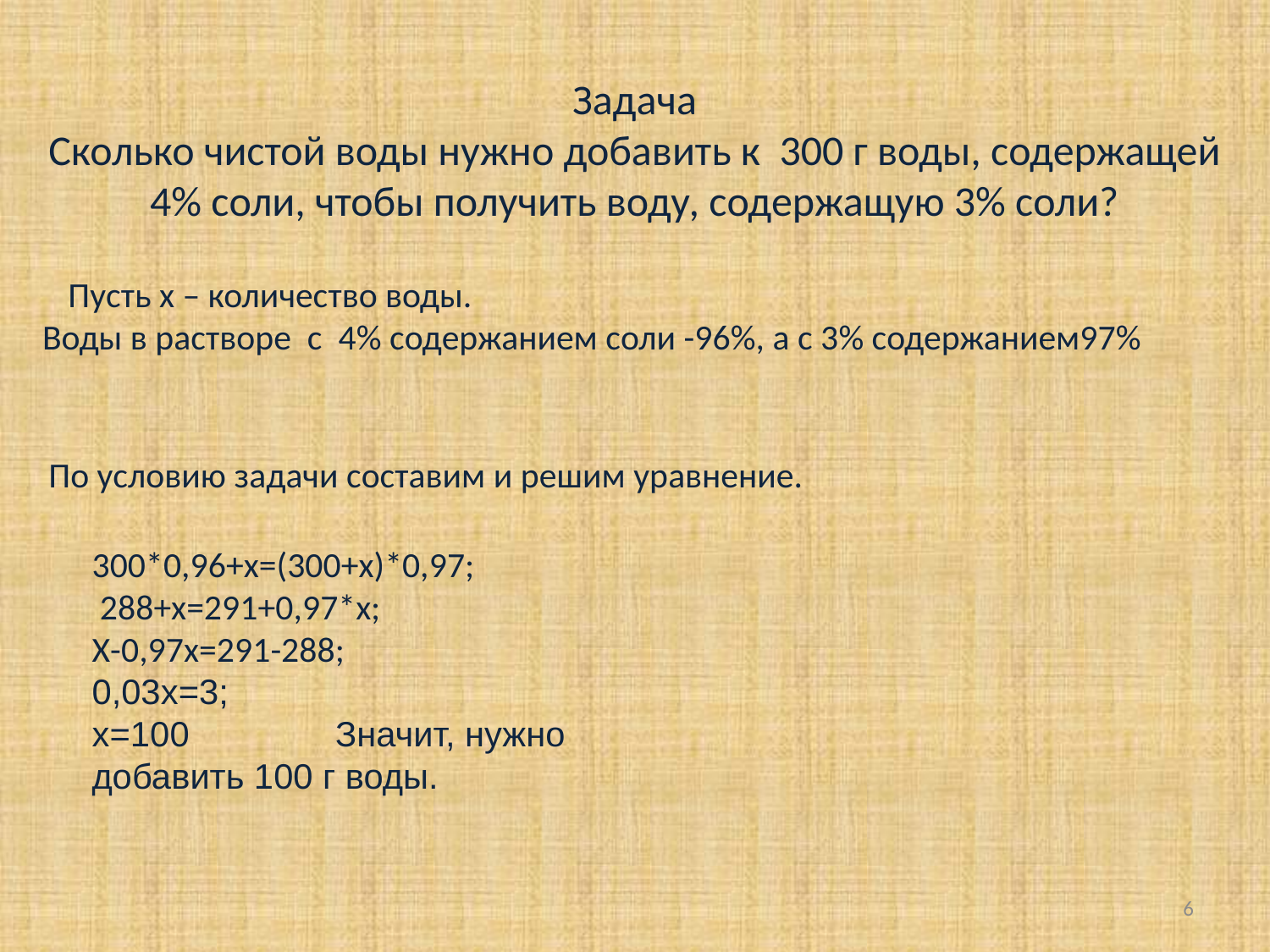

Задача
Сколько чистой воды нужно добавить к  300 г воды, содержащей 4% соли, чтобы получить воду, содержащую 3% соли?

   Пусть х – количество воды.
Воды в растворе  с  4% содержанием соли -96%, а с 3% содержанием97%

  По условию задачи составим и решим уравнение.

300*0,96+х=(300+х)*0,97;
 288+х=291+0,97*х;
Х-0,97х=291-288;
0,03х=3;
х=100               Значит, нужно добавить 100 г воды.

6